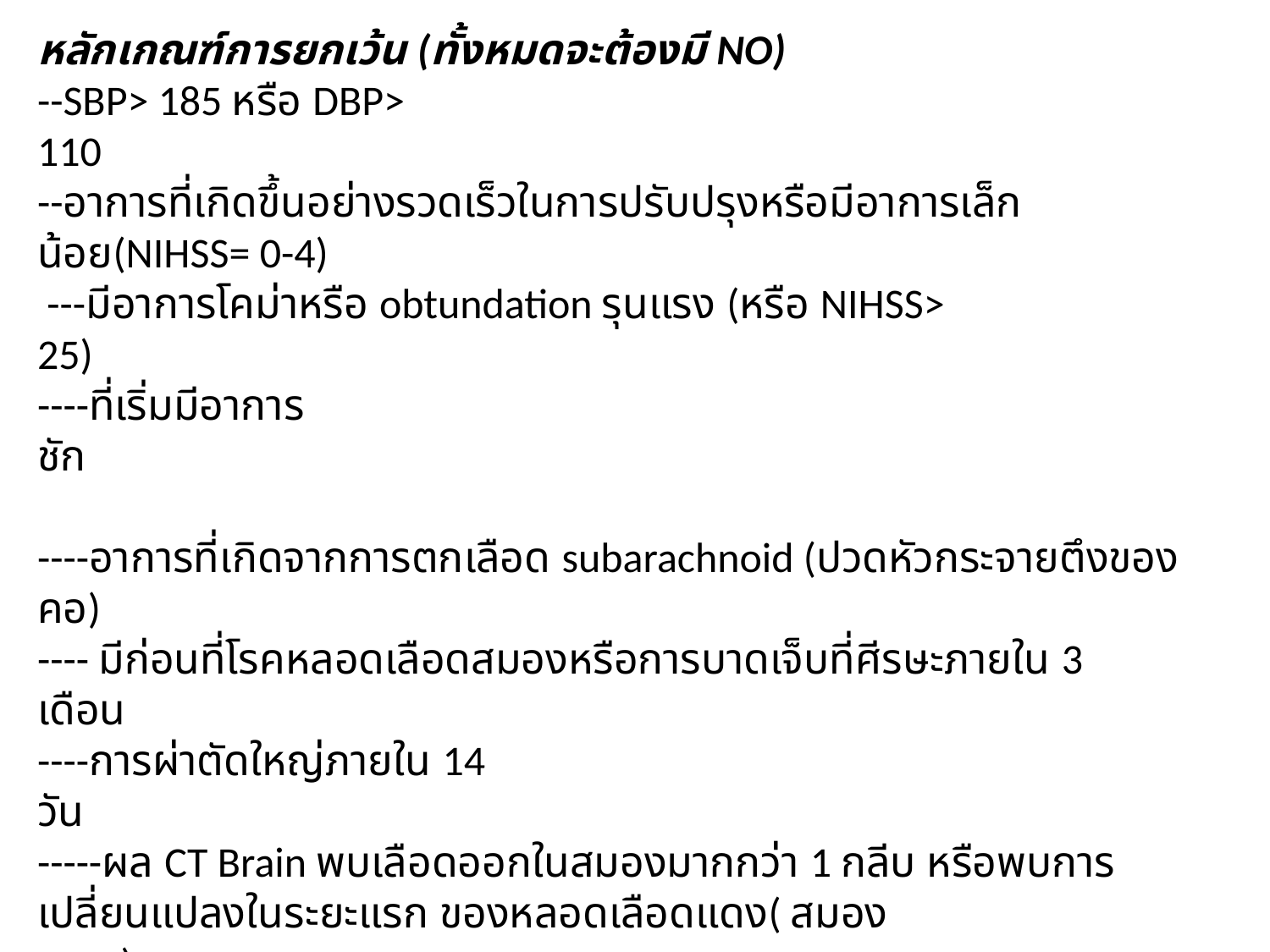

หลักเกณฑ์การยกเว้น (ทั้งหมดจะต้องมี NO)
--SBP> 185 หรือ DBP> 110
--อาการที่เกิดขึ้นอย่างรวดเร็วในการปรับปรุงหรือมีอาการเล็กน้อย(NIHSS= 0-4)
 ---มีอาการโคม่าหรือ obtundation รุนแรง (หรือ NIHSS> 25)
----ที่เริ่มมีอาการชัก
----อาการที่เกิดจากการตกเลือด subarachnoid (ปวดหัวกระจายตึงของคอ)
---- มีก่อนที่โรคหลอดเลือดสมองหรือการบาดเจ็บที่ศีรษะภายใน 3 เดือน
----การผ่าตัดใหญ่ภายใน 14 วัน
-----ผล CT Brain พบเลือดออกในสมองมากกว่า 1 กลีบ หรือพบการเปลี่ยนแปลงในระยะแรก ของหลอดเลือดแดง( สมองบวม )
---เลือดออกในทางเดินอาหารหรือเลือดออกในทางเดินปัสสาวะภายใน 21 วัน
---พบมีเลือดออกหรือมี การบาดเจ็บ (กระดูกหัก)จากการตรวจร่างกาย